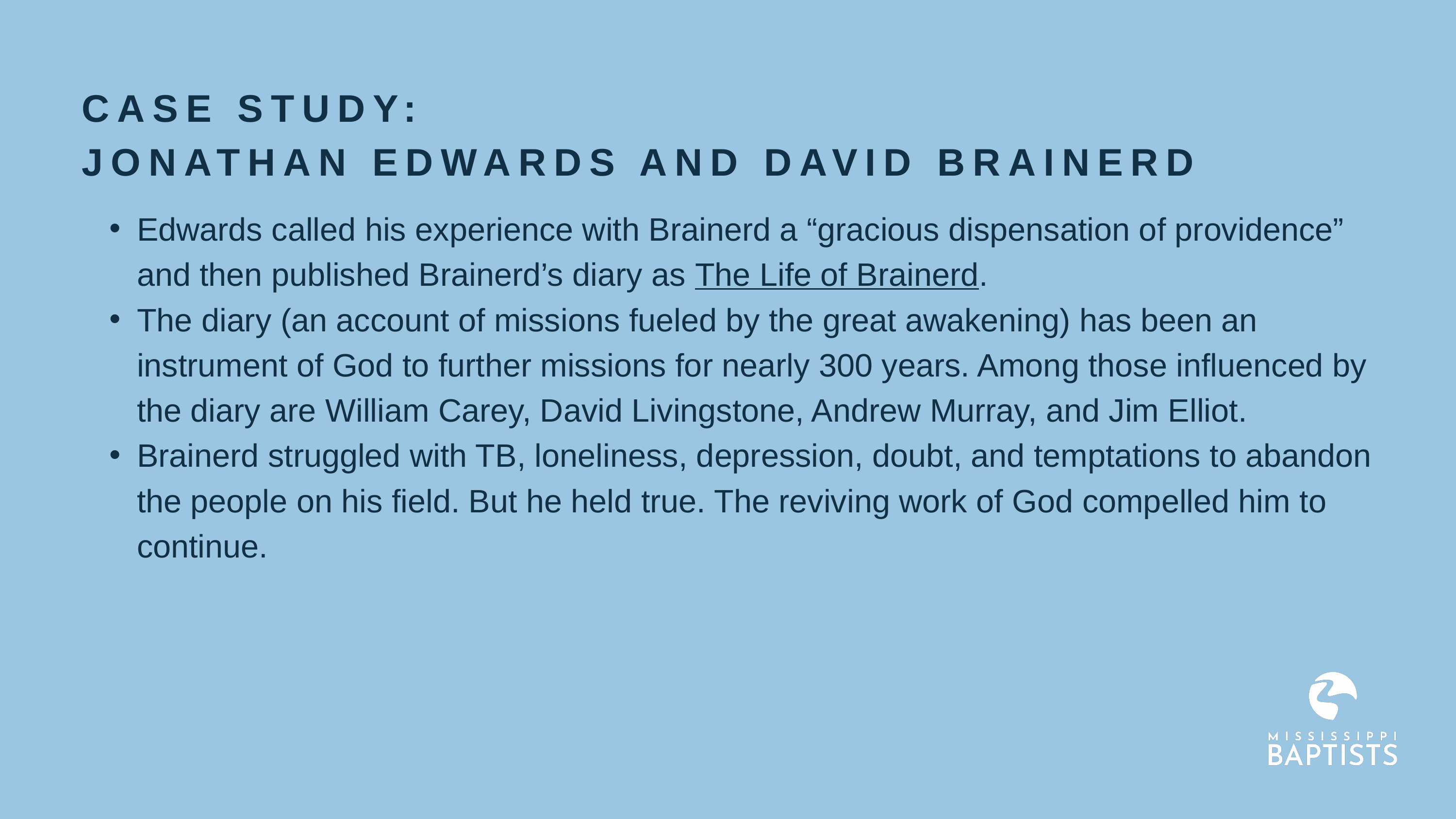

CASE STUDY:
JONATHAN EDWARDS AND DAVID BRAINERD
Edwards called his experience with Brainerd a “gracious dispensation of providence” and then published Brainerd’s diary as The Life of Brainerd.
The diary (an account of missions fueled by the great awakening) has been an instrument of God to further missions for nearly 300 years. Among those influenced by the diary are William Carey, David Livingstone, Andrew Murray, and Jim Elliot.
Brainerd struggled with TB, loneliness, depression, doubt, and temptations to abandon the people on his field. But he held true. The reviving work of God compelled him to continue.